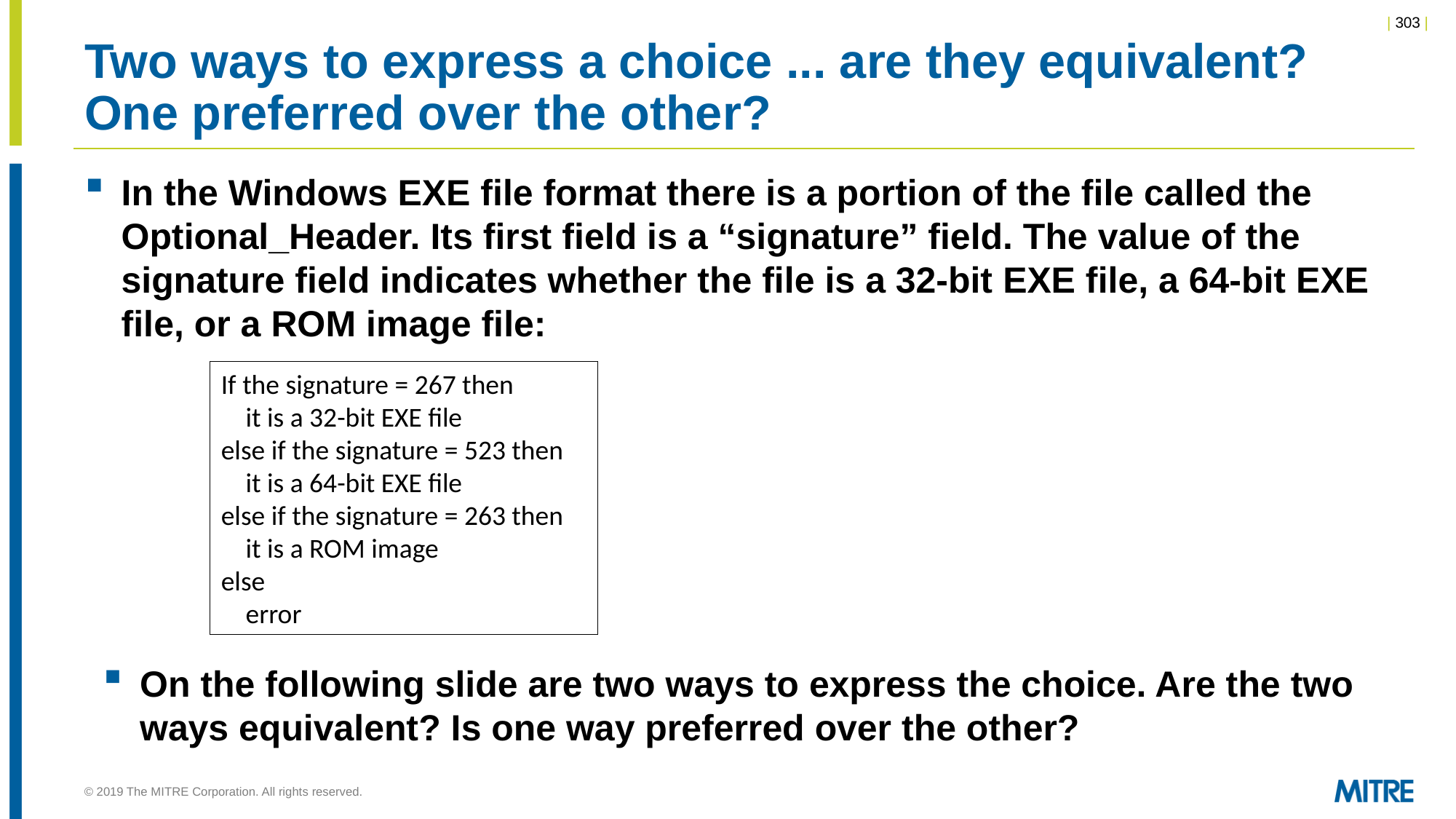

# Two ways to express a choice ... are they equivalent? One preferred over the other?
In the Windows EXE file format there is a portion of the file called the Optional_Header. Its first field is a “signature” field. The value of the signature field indicates whether the file is a 32-bit EXE file, a 64-bit EXE file, or a ROM image file:
If the signature = 267 then
    it is a 32-bit EXE file
else if the signature = 523 then
    it is a 64-bit EXE file
else if the signature = 263 then
    it is a ROM image
else
    error
On the following slide are two ways to express the choice. Are the two ways equivalent? Is one way preferred over the other?
© 2019 The MITRE Corporation. All rights reserved.